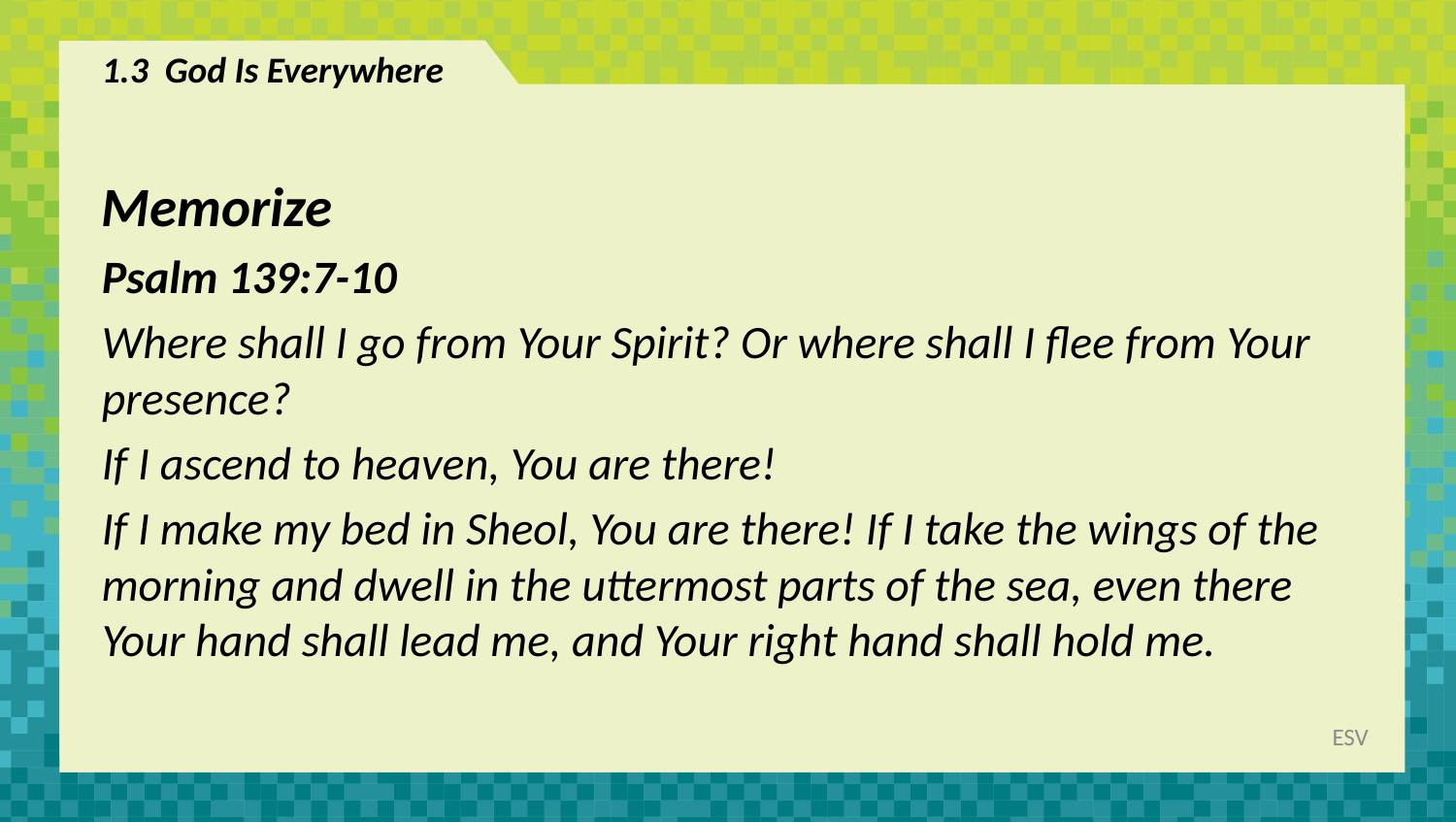

# 1.3  God Is Everywhere
Memorize
Psalm 139:7-10
Where shall I go from Your Spirit? Or where shall I flee from Your presence?
If I ascend to heaven, You are there!
If I make my bed in Sheol, You are there! If I take the wings of the morning and dwell in the uttermost parts of the sea, even there Your hand shall lead me, and Your right hand shall hold me.
ESV